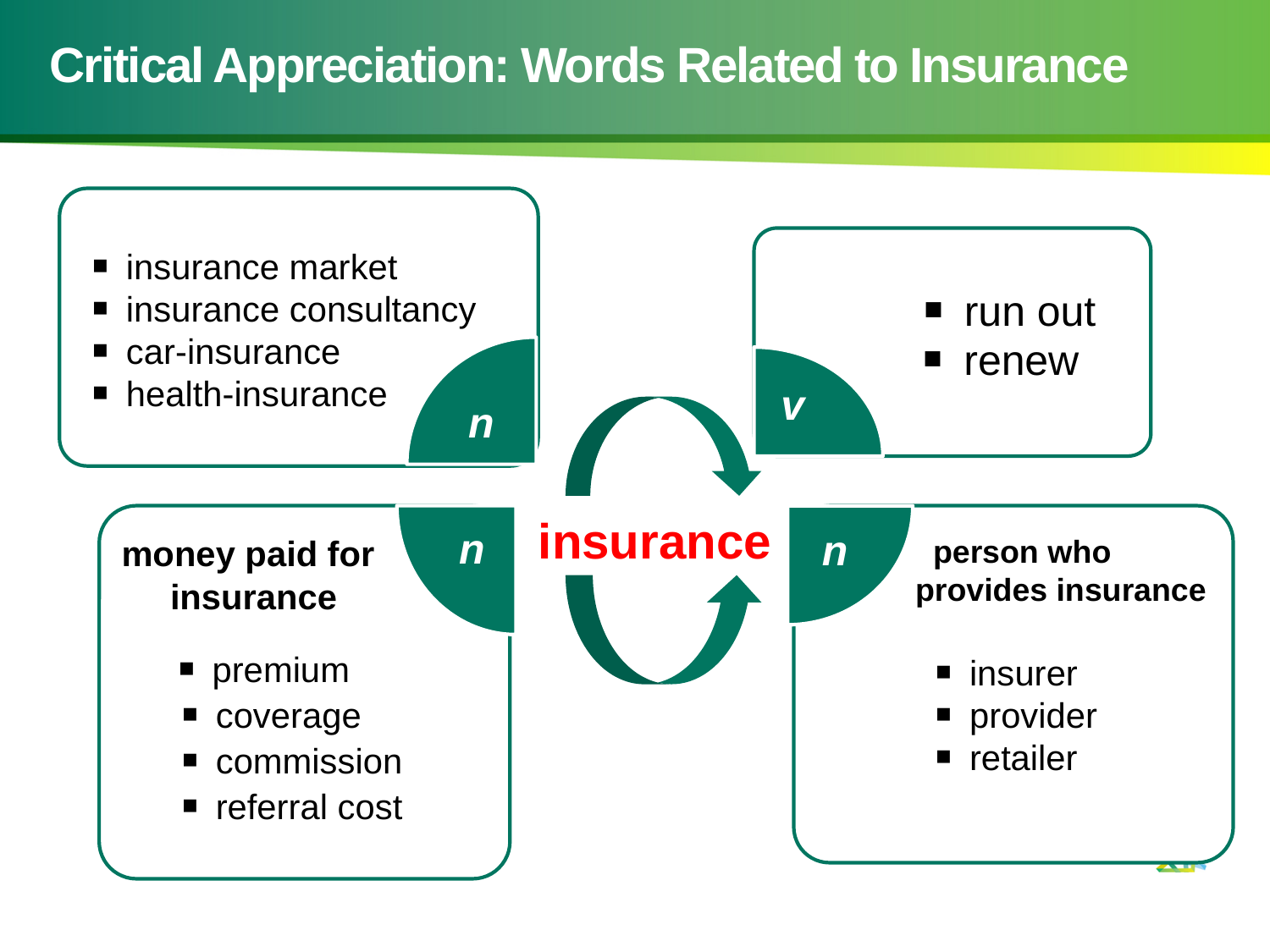

# Critical Appreciation: Words Related to Insurance

￭ insurance market
￭ insurance consultancy
￭ car-insurance
￭ health-insurance

￭ run out
￭ renew

n

v

insurance

n

n

money paid for
     insurance
  person who provides insurance

   ￭ premium
   ￭ coverage
   ￭ commission
   ￭ referral cost

￭ insurer
￭ provider
￭ retailer